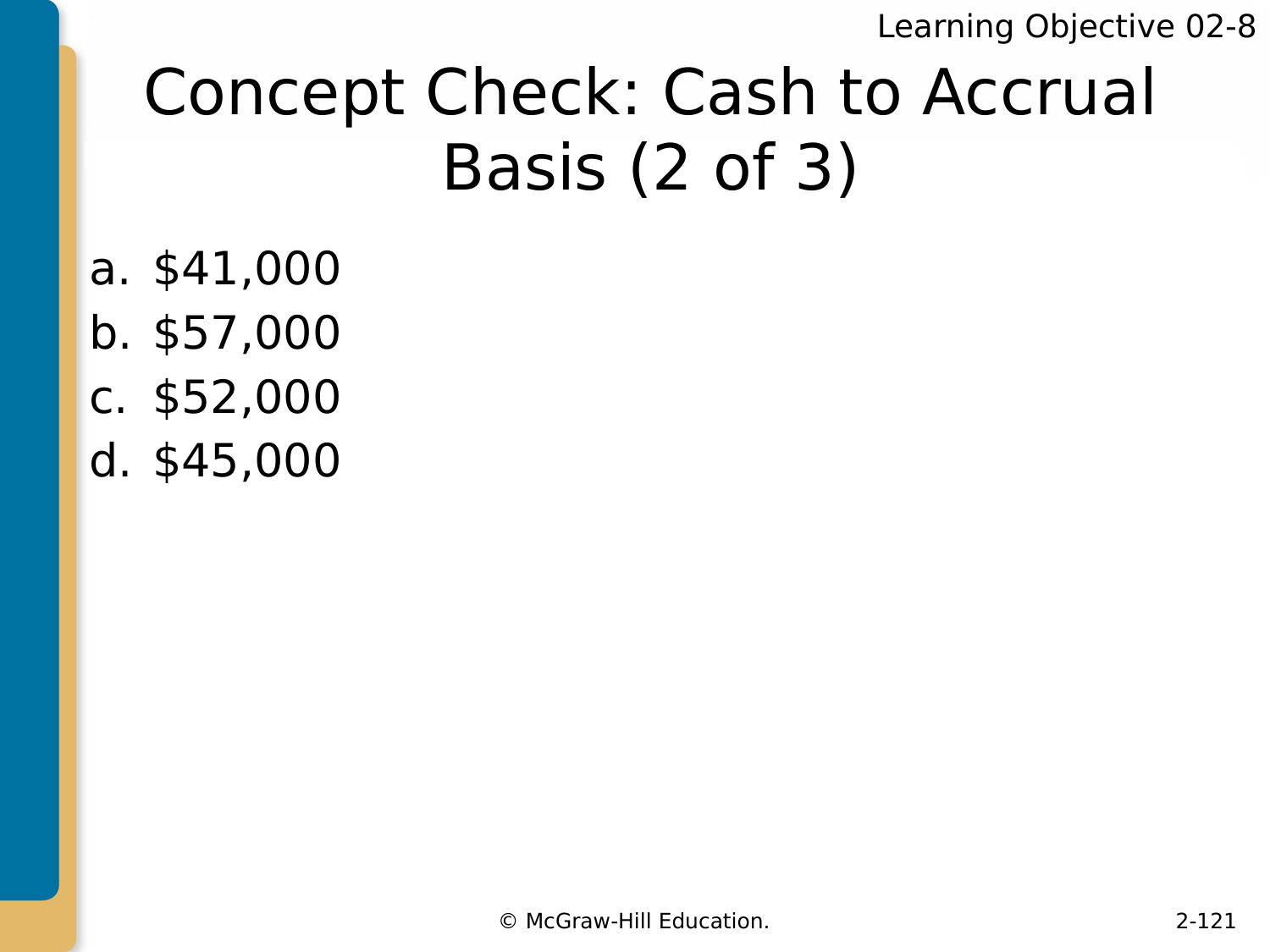

Learning Objective 02-8
# Concept Check: Cash to Accrual Basis (2 of 3)
$41,000
$57,000
$52,000
$45,000